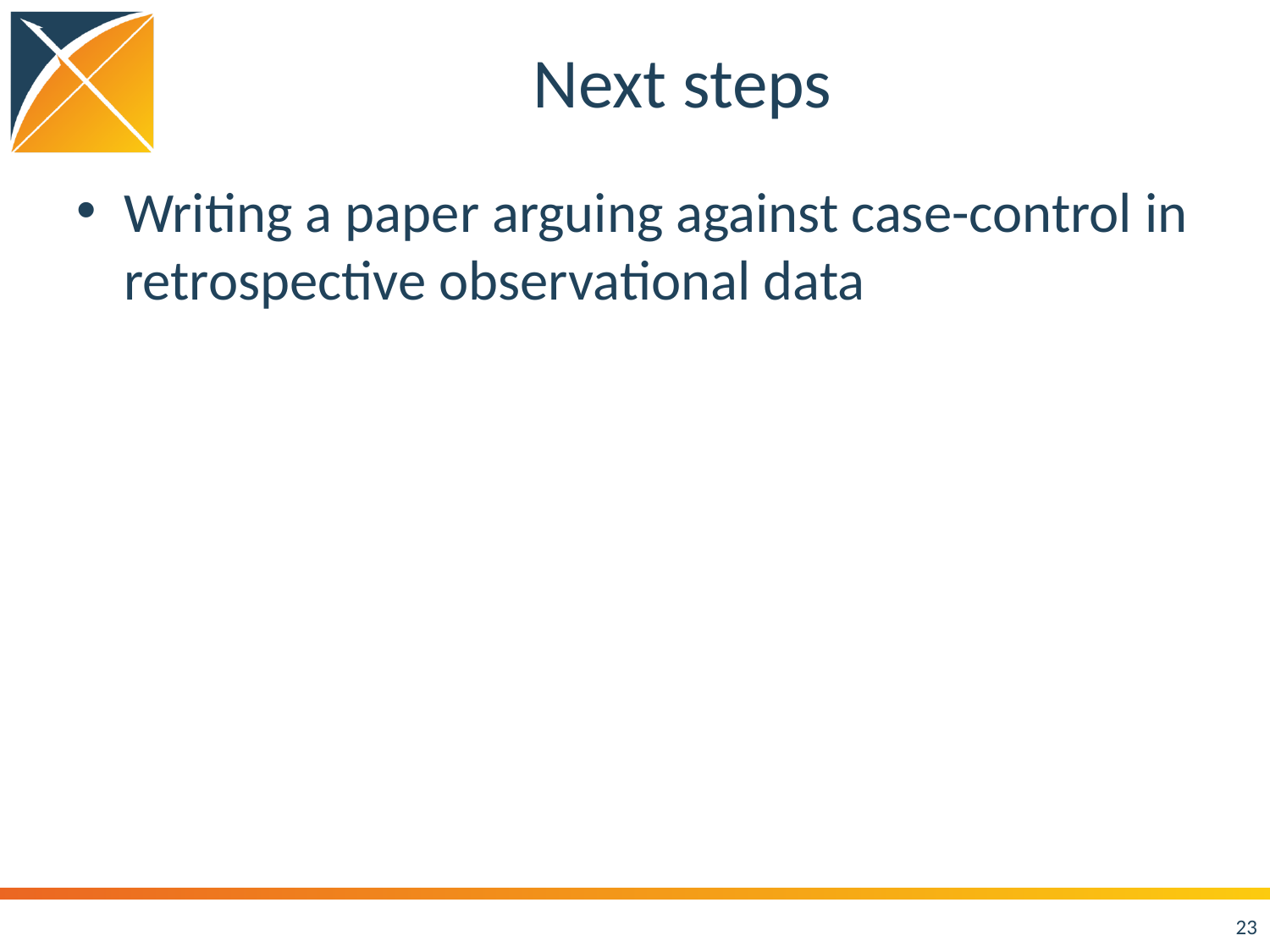

# Next steps
Writing a paper arguing against case-control in retrospective observational data

23